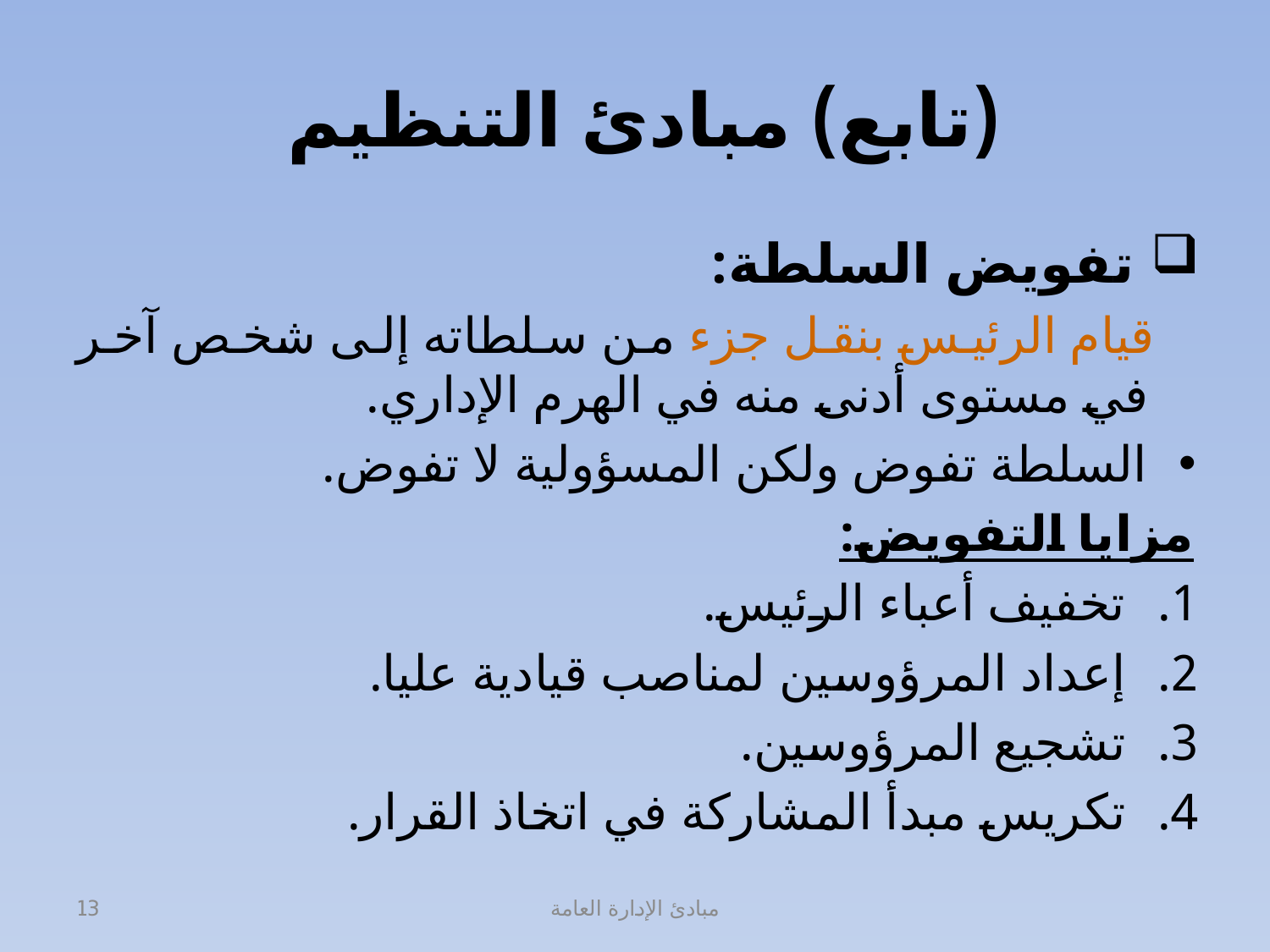

# (تابع) مبادئ التنظيم
 تفويض السلطة:
   قيام الرئيس بنقل جزء من سلطاته إلى شخص آخر في مستوى أدنى منه في الهرم الإداري.
السلطة تفوض ولكن المسؤولية لا تفوض.
مزايا التفويض:
تخفيف أعباء الرئيس.
إعداد المرؤوسين لمناصب قيادية عليا.
تشجيع المرؤوسين.
تكريس مبدأ المشاركة في اتخاذ القرار.
13
مبادئ الإدارة العامة